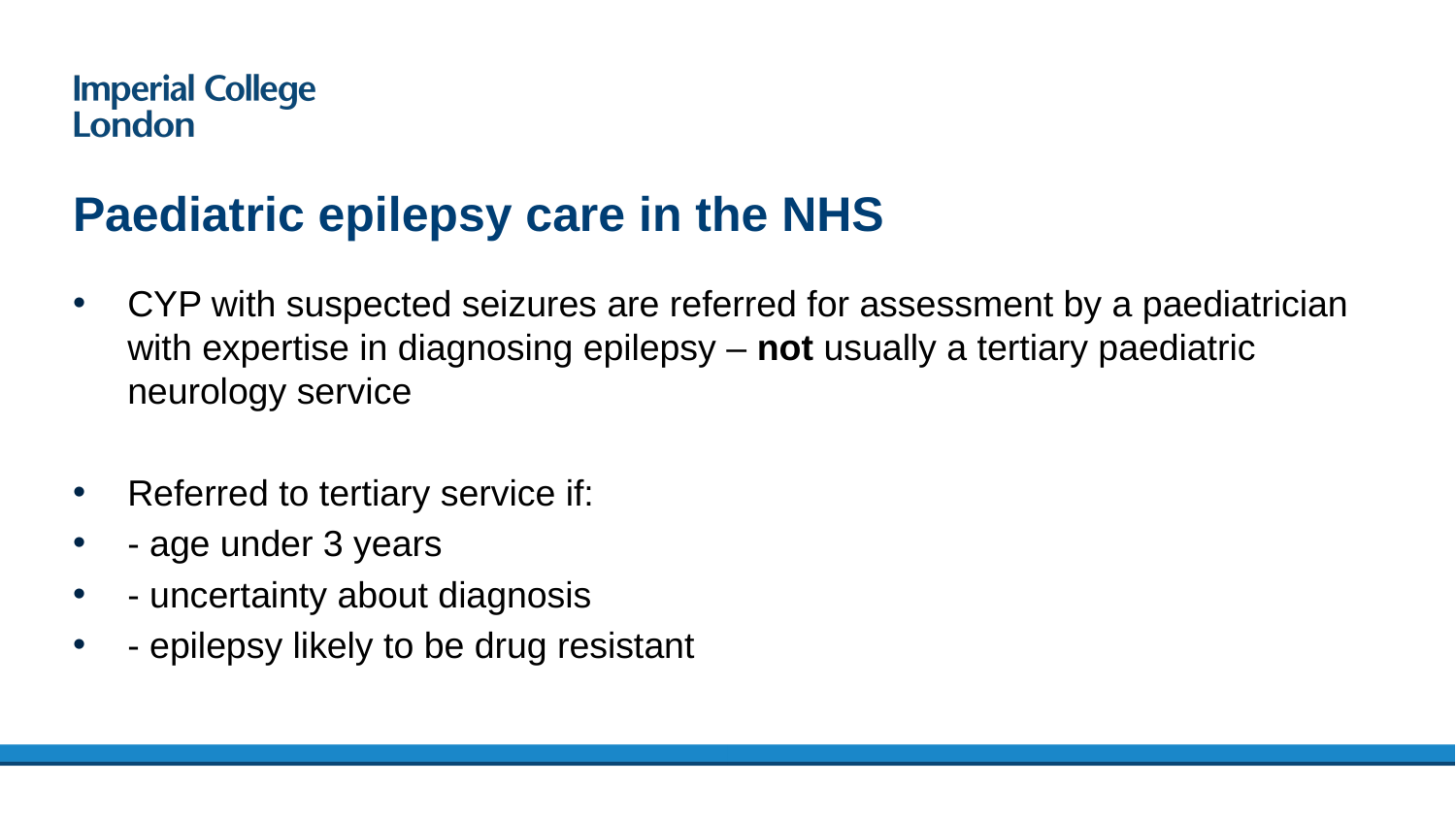

# Paediatric epilepsy care in the NHS
CYP with suspected seizures are referred for assessment by a paediatrician with expertise in diagnosing epilepsy – not usually a tertiary paediatric neurology service

Referred to tertiary service if:
- age under 3 years
- uncertainty about diagnosis
- epilepsy likely to be drug resistant